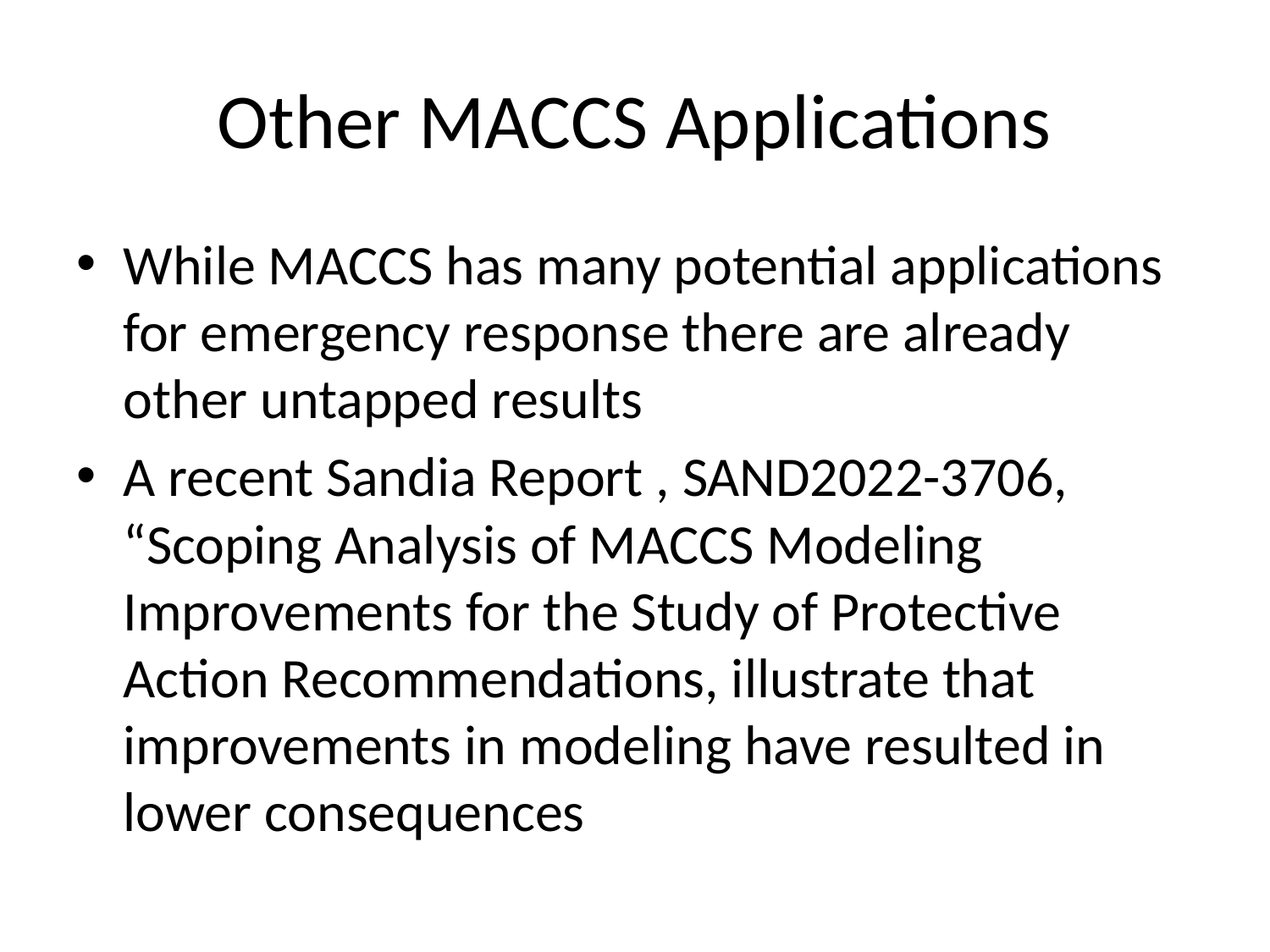

# Other MACCS Applications
While MACCS has many potential applications for emergency response there are already other untapped results
A recent Sandia Report , SAND2022-3706, “Scoping Analysis of MACCS Modeling Improvements for the Study of Protective Action Recommendations, illustrate that improvements in modeling have resulted in lower consequences